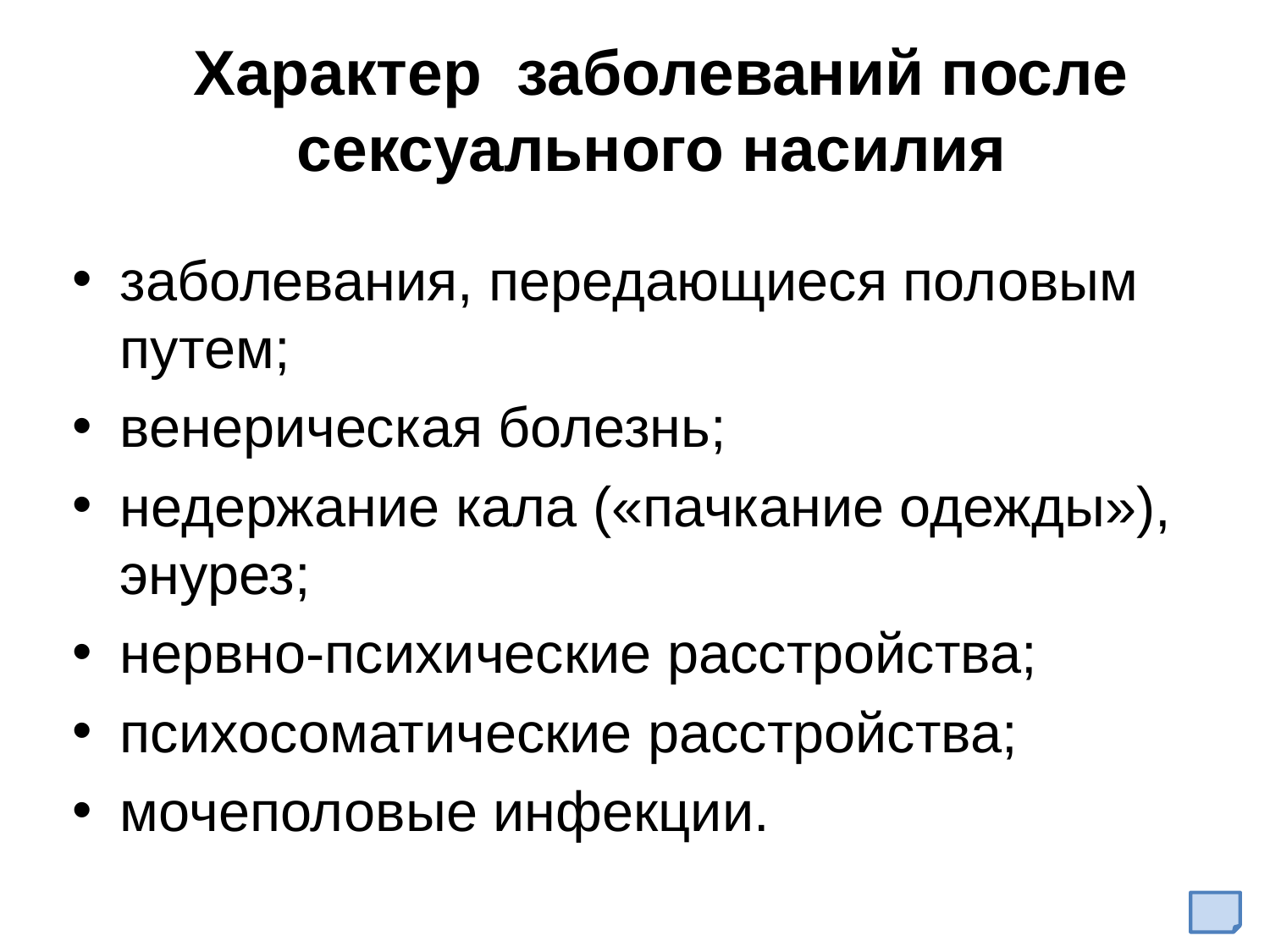

# Характер  заболеваний после сексуального насилия
заболевания, передающиеся половым путем;
венерическая болезнь;
недержание кала («пачкание одежды»), энурез;
нервно-психические расстройства;
психосоматические расстройства;
мочеполовые инфекции.